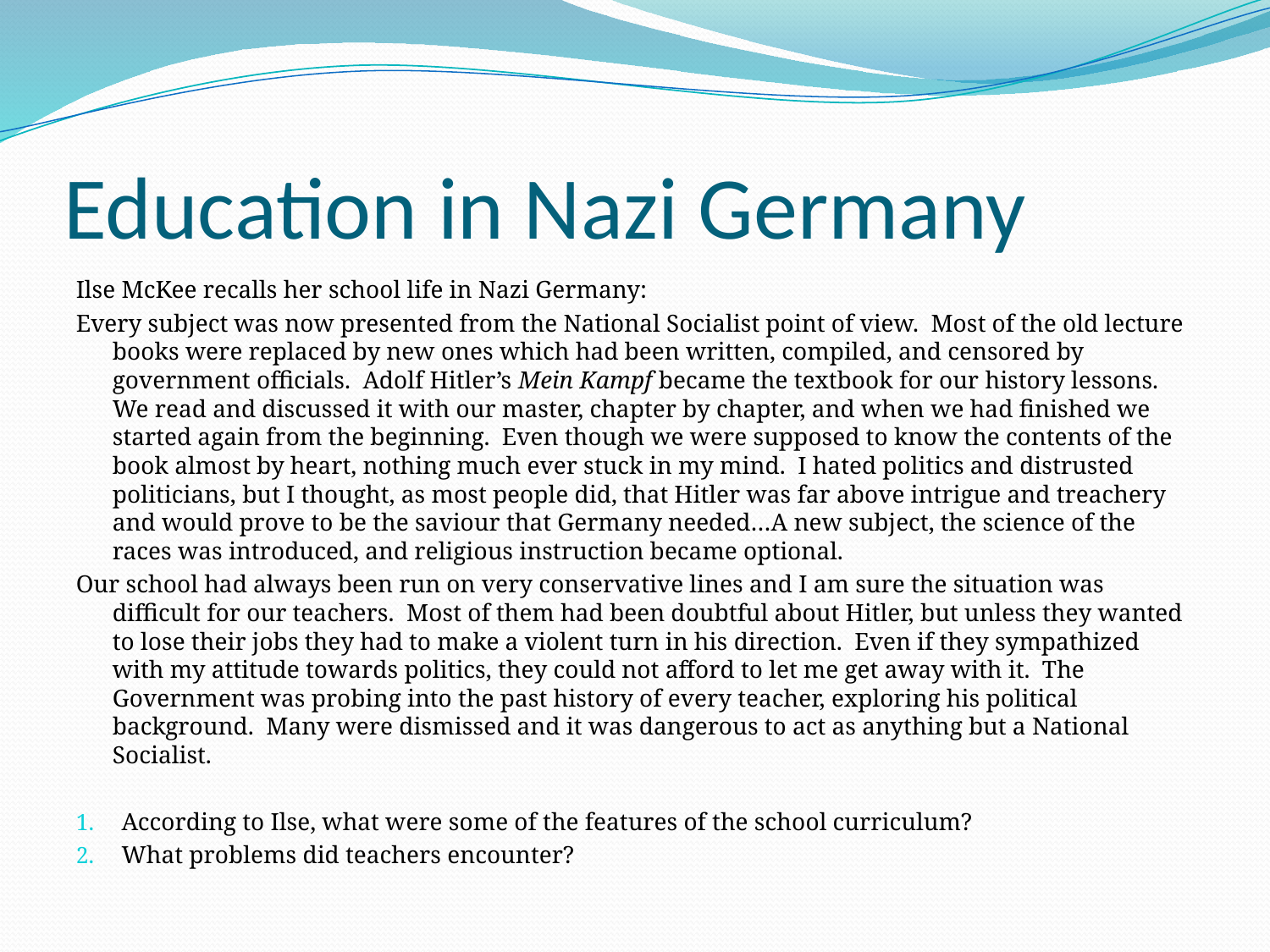

# Education in Nazi Germany
Ilse McKee recalls her school life in Nazi Germany:
Every subject was now presented from the National Socialist point of view.  Most of the old lecture books were replaced by new ones which had been written, compiled, and censored by government officials.  Adolf Hitler’s Mein Kampf became the textbook for our history lessons.  We read and discussed it with our master, chapter by chapter, and when we had finished we started again from the beginning.  Even though we were supposed to know the contents of the book almost by heart, nothing much ever stuck in my mind.  I hated politics and distrusted politicians, but I thought, as most people did, that Hitler was far above intrigue and treachery and would prove to be the saviour that Germany needed…A new subject, the science of the races was introduced, and religious instruction became optional.
Our school had always been run on very conservative lines and I am sure the situation was difficult for our teachers.  Most of them had been doubtful about Hitler, but unless they wanted to lose their jobs they had to make a violent turn in his direction.  Even if they sympathized with my attitude towards politics, they could not afford to let me get away with it.  The Government was probing into the past history of every teacher, exploring his political background.  Many were dismissed and it was dangerous to act as anything but a National Socialist.

According to Ilse, what were some of the features of the school curriculum?
What problems did teachers encounter?